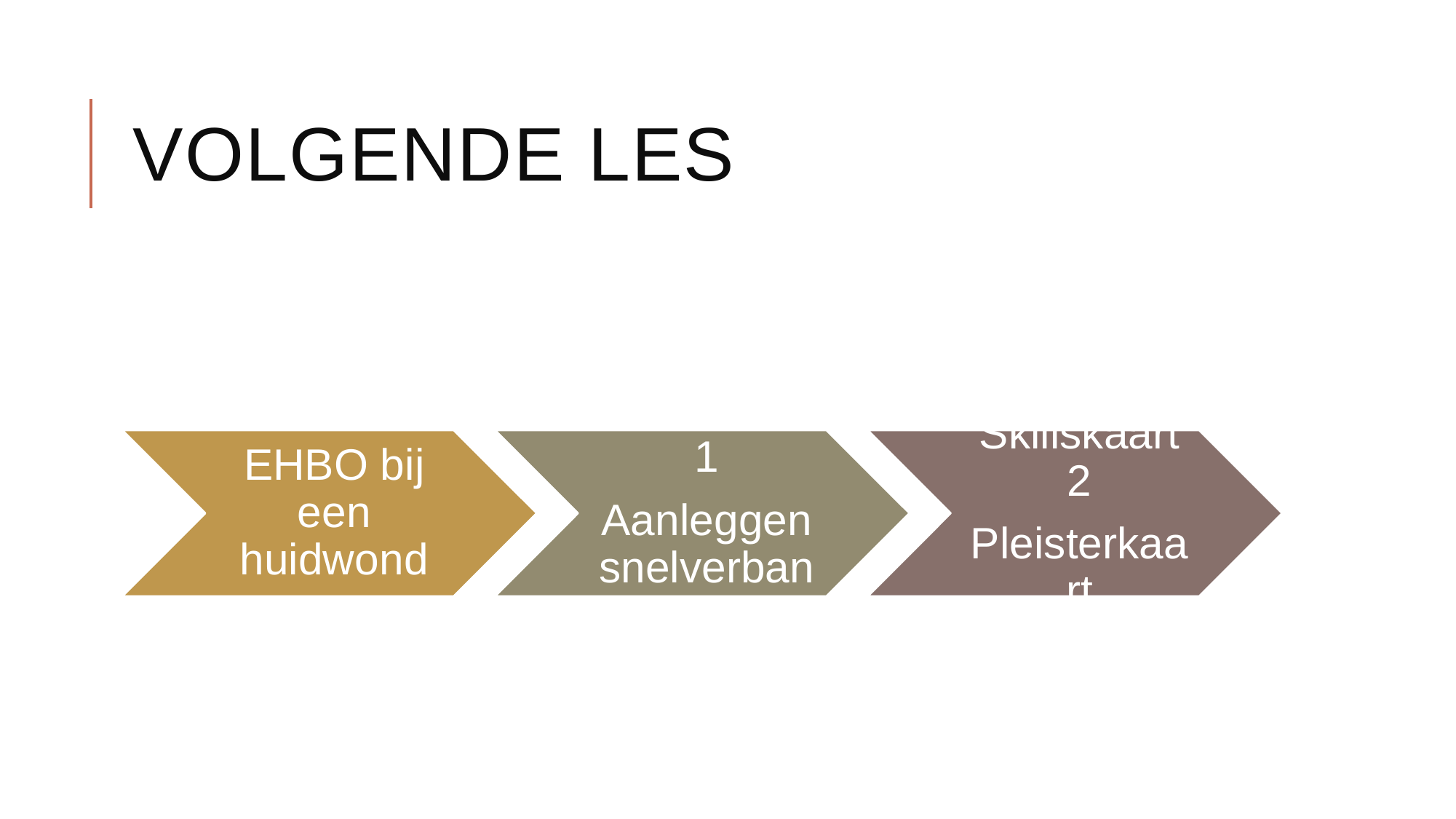

# Volgende les
EHBO bij een huidwond
Skillskaart 1
Aanleggen snelverband
Skillskaart 2
Pleisterkaart